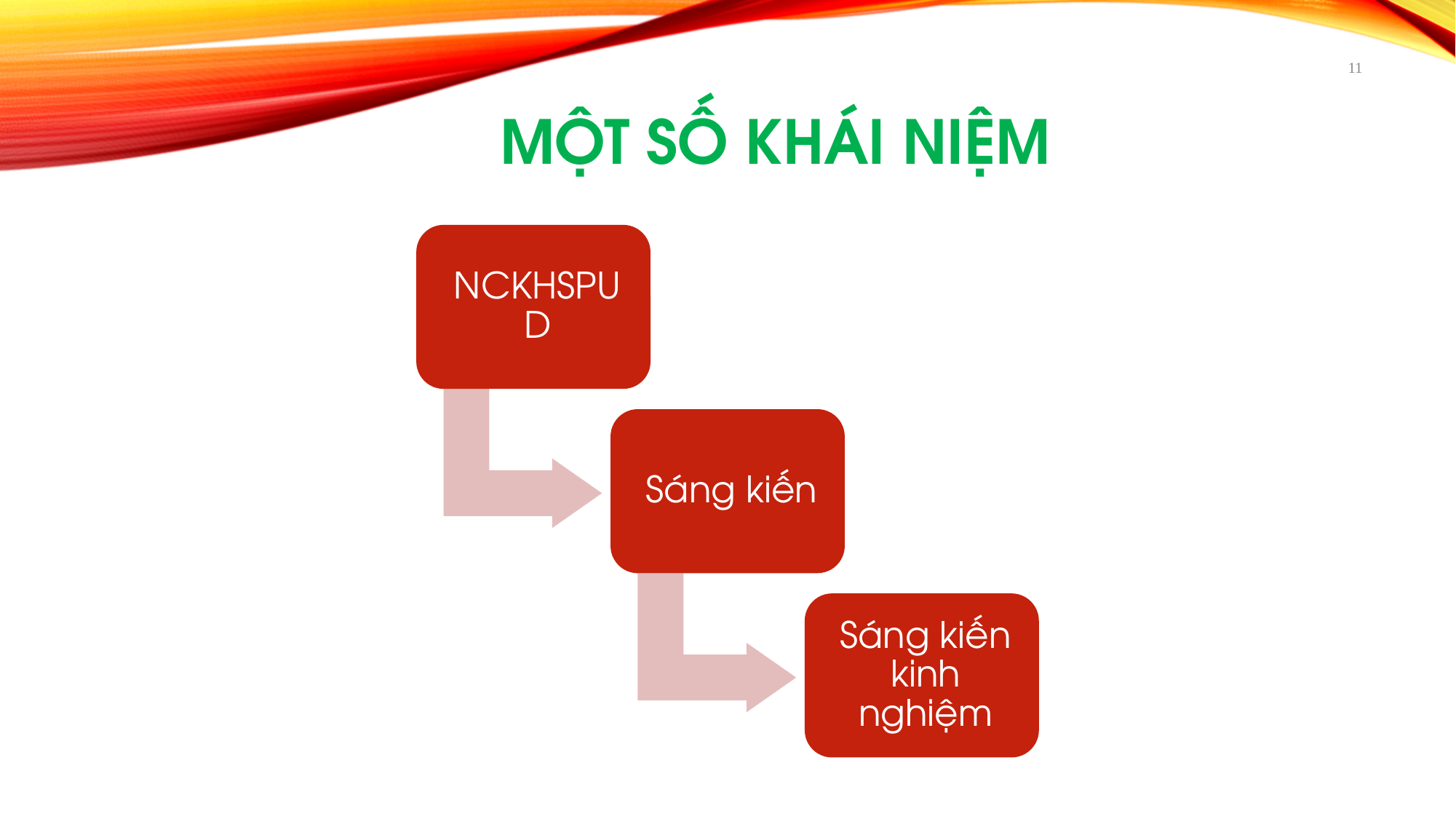

11
# Một số khái niệm
NCKHSPUD
Sáng kiến
Sáng kiến kinh nghiệm